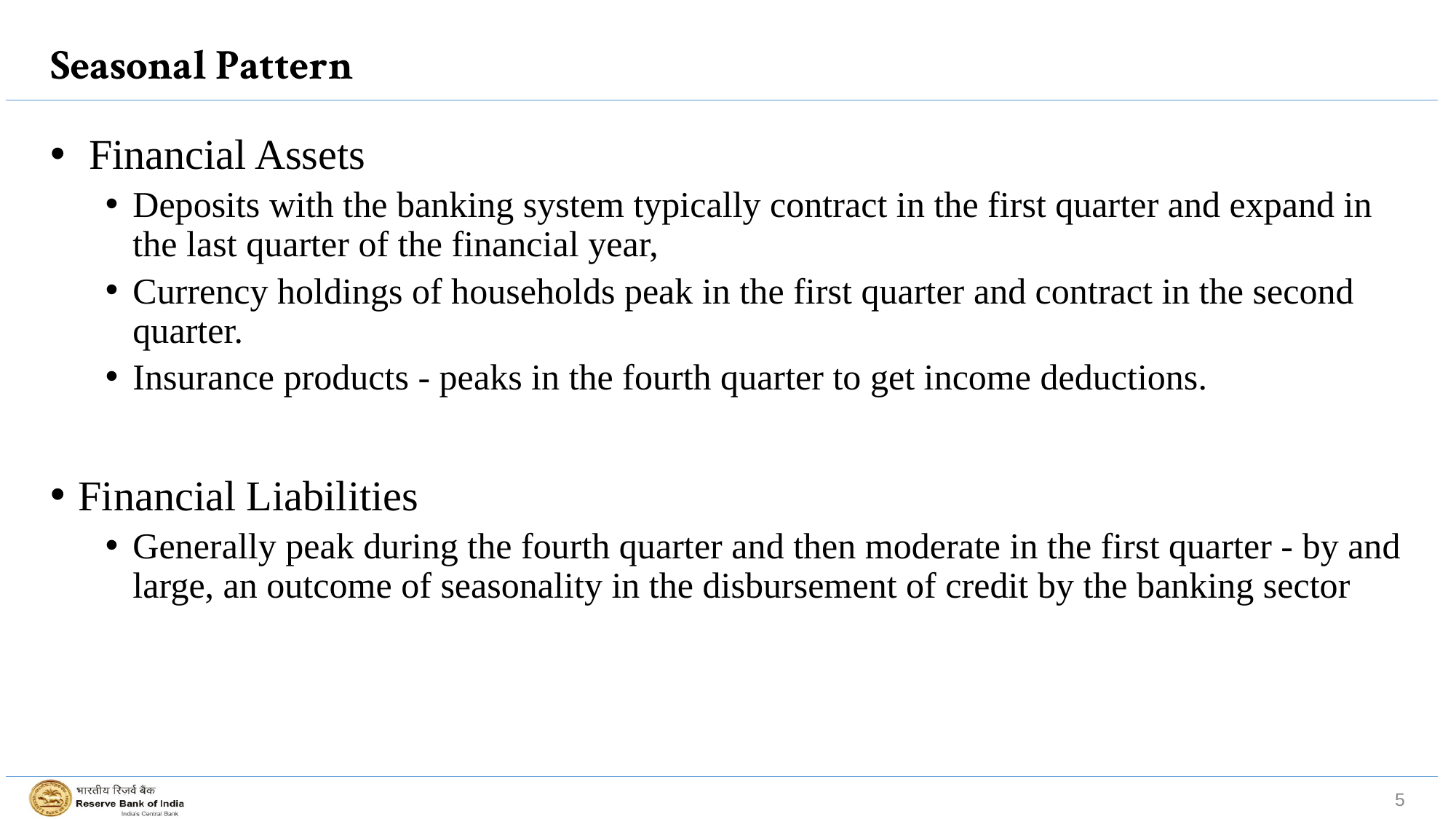

# Seasonal Pattern
 Financial Assets
Deposits with the banking system typically contract in the first quarter and expand in the last quarter of the financial year,
Currency holdings of households peak in the first quarter and contract in the second quarter.
Insurance products - peaks in the fourth quarter to get income deductions.

Financial Liabilities
Generally peak during the fourth quarter and then moderate in the first quarter - by and large, an outcome of seasonality in the disbursement of credit by the banking sector
5